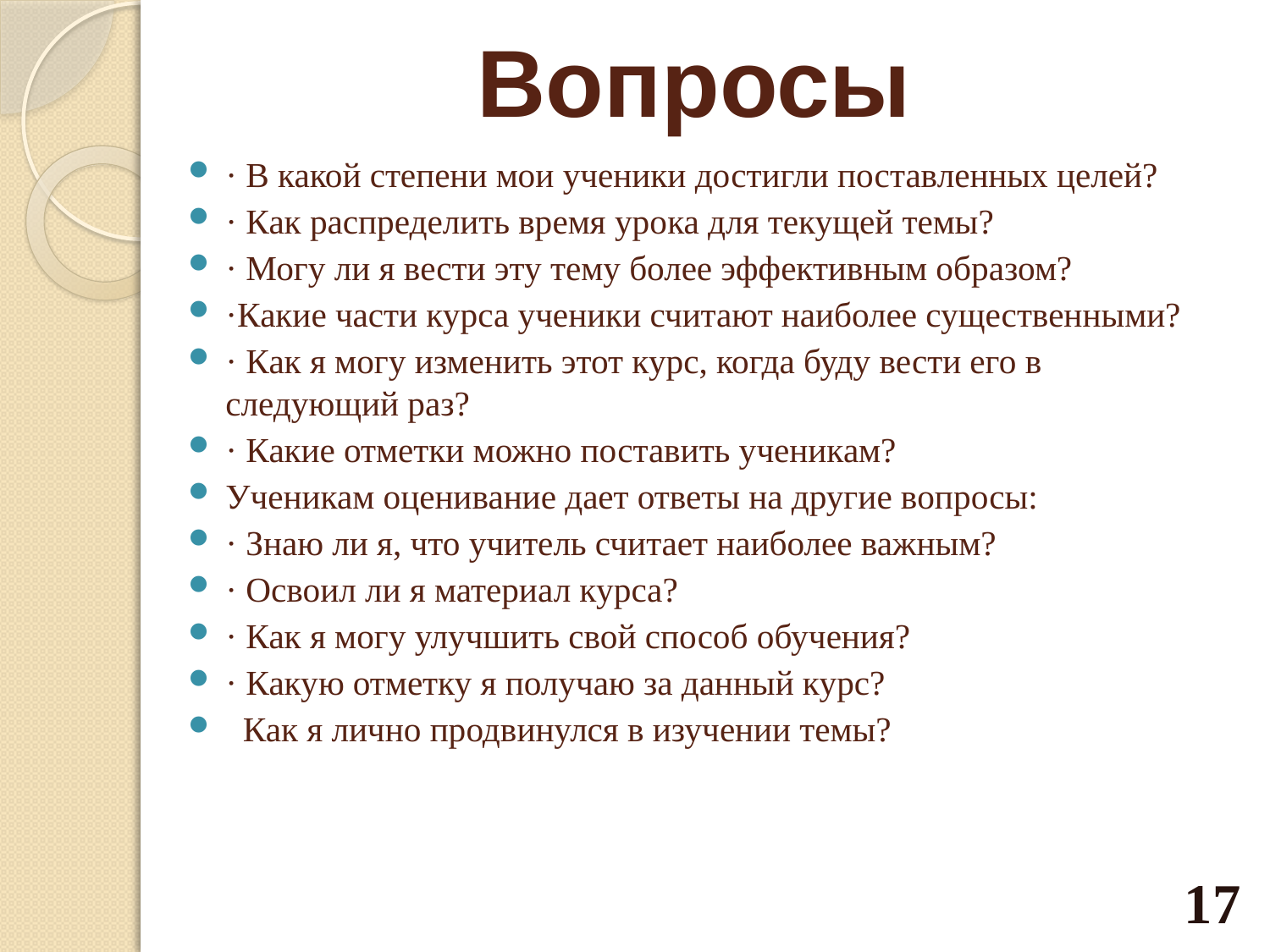

# Вопросы
· В какой степени мои ученики достигли поставленных целей?
· Как распределить время урока для текущей темы?
· Могу ли я вести эту тему более эффективным образом?
·Какие части курса ученики считают наиболее существенными?
· Как я могу изменить этот курс, когда буду вести его в следующий раз?
· Какие отметки можно поставить ученикам?
Ученикам оценивание дает ответы на другие вопросы:
· Знаю ли я, что учитель считает наиболее важным?
· Освоил ли я материал курса?
· Как я могу улучшить свой способ обучения?
· Какую отметку я получаю за данный курс?
  Как я лично продвинулся в изучении темы?

17